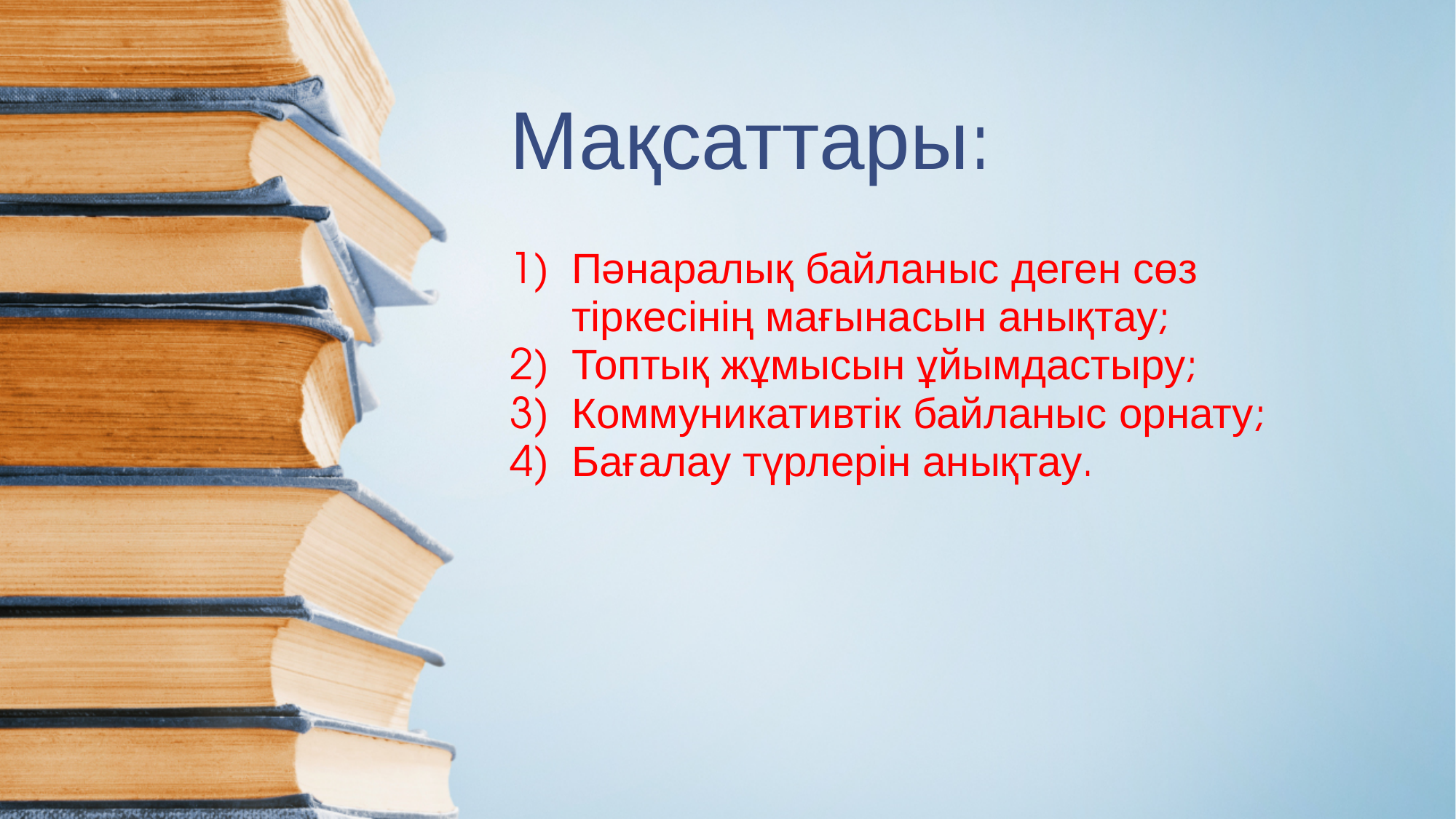

# Мақсаттары:
Пәнаралық байланыс деген сөз тіркесінің мағынасын анықтау;
Топтық жұмысын ұйымдастыру;
Коммуникативтік байланыс орнату;
Бағалау түрлерін анықтау.